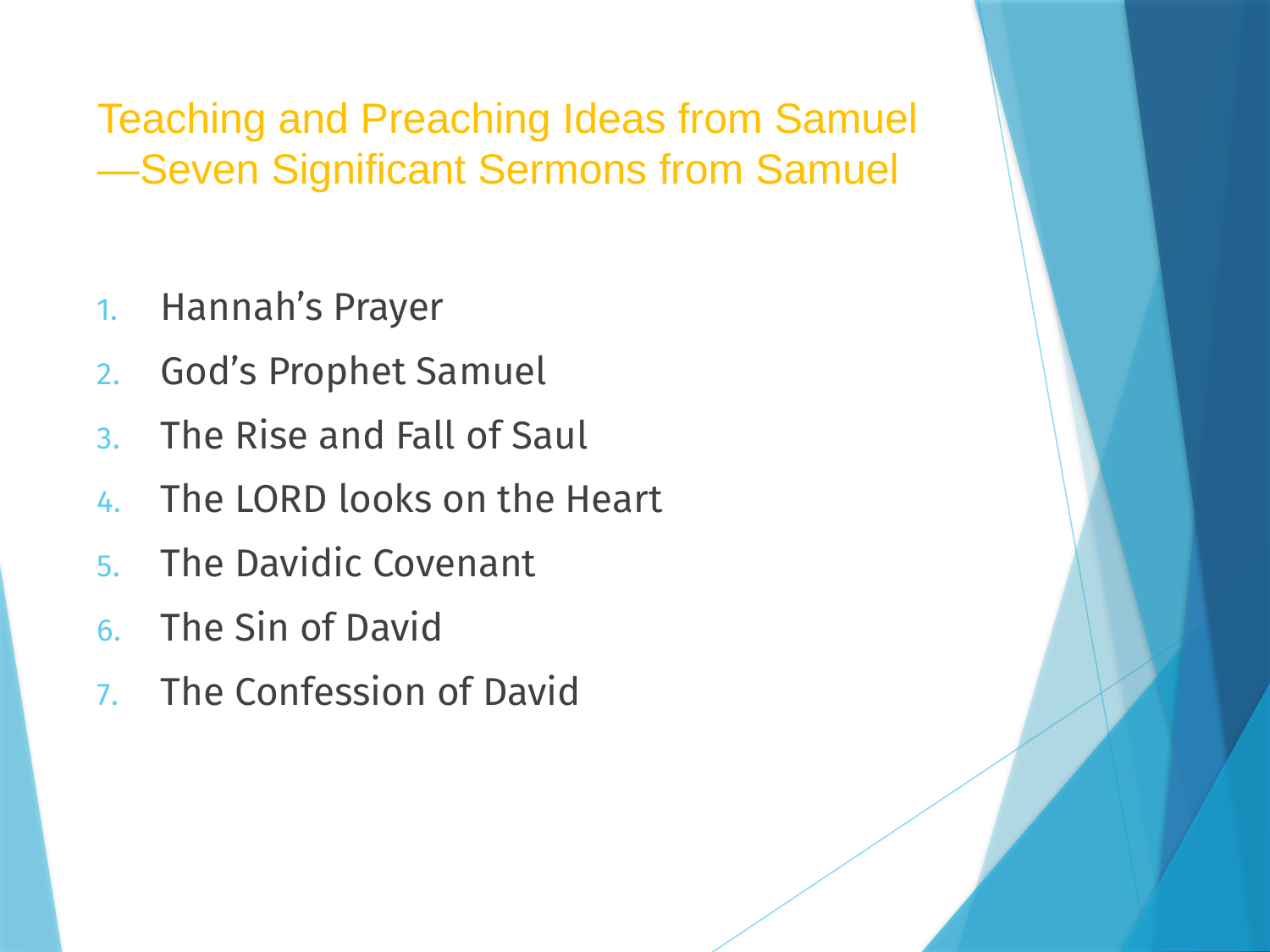

# Teaching and Preaching Ideas from Samuel—Seven Significant Sermons from Samuel
Hannah’s Prayer
God’s Prophet Samuel
The Rise and Fall of Saul
The LORD looks on the Heart
The Davidic Covenant
The Sin of David
The Confession of David